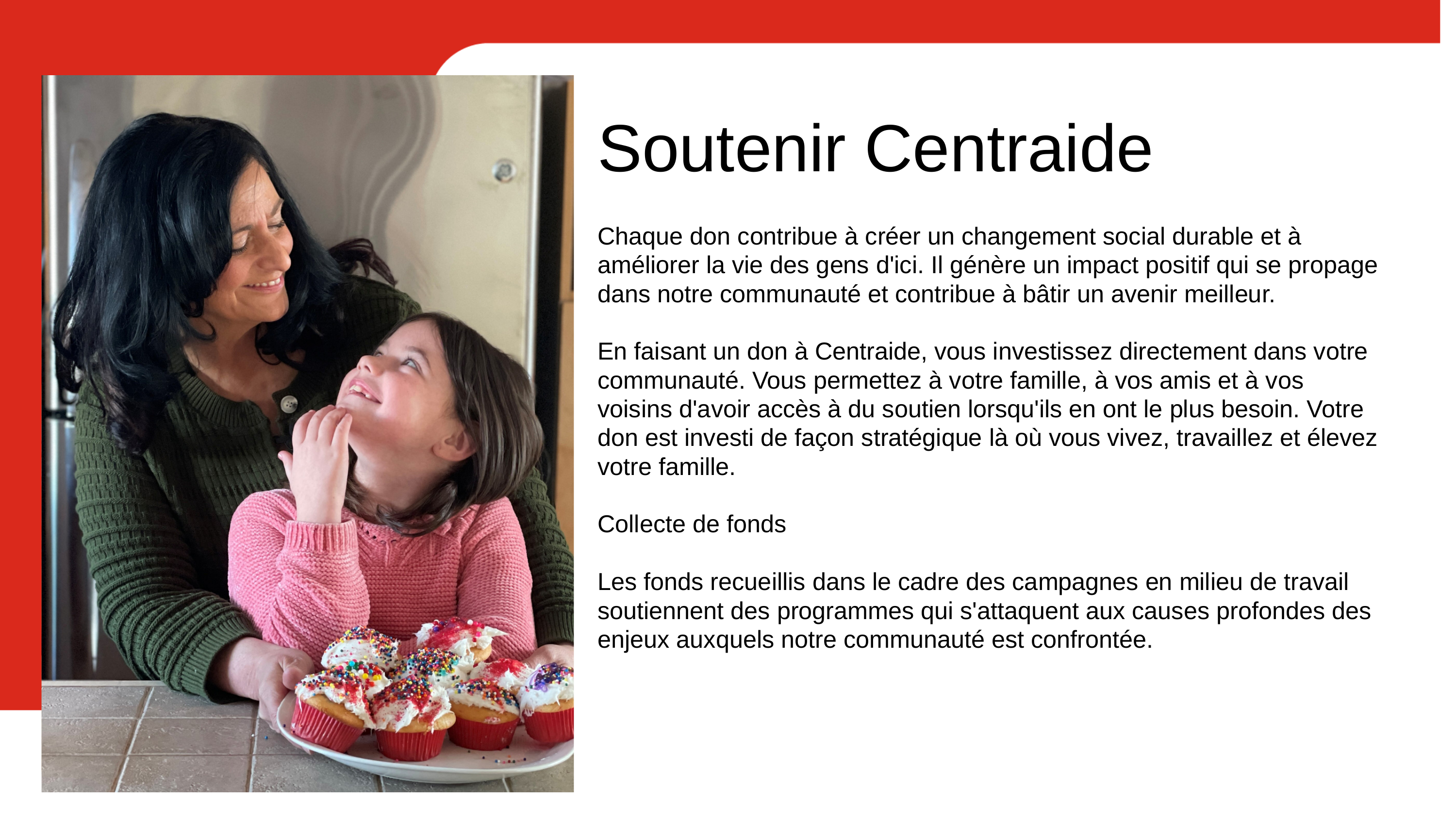

Soutenir Centraide
Chaque don contribue à créer un changement social durable et à améliorer la vie des gens d'ici. Il génère un impact positif qui se propage dans notre communauté et contribue à bâtir un avenir meilleur.

En faisant un don à Centraide, vous investissez directement dans votre communauté. Vous permettez à votre famille, à vos amis et à vos voisins d'avoir accès à du soutien lorsqu'ils en ont le plus besoin. Votre don est investi de façon stratégique là où vous vivez, travaillez et élevez votre famille.

Collecte de fonds

Les fonds recueillis dans le cadre des campagnes en milieu de travail soutiennent des programmes qui s'attaquent aux causes profondes des enjeux auxquels notre communauté est confrontée.